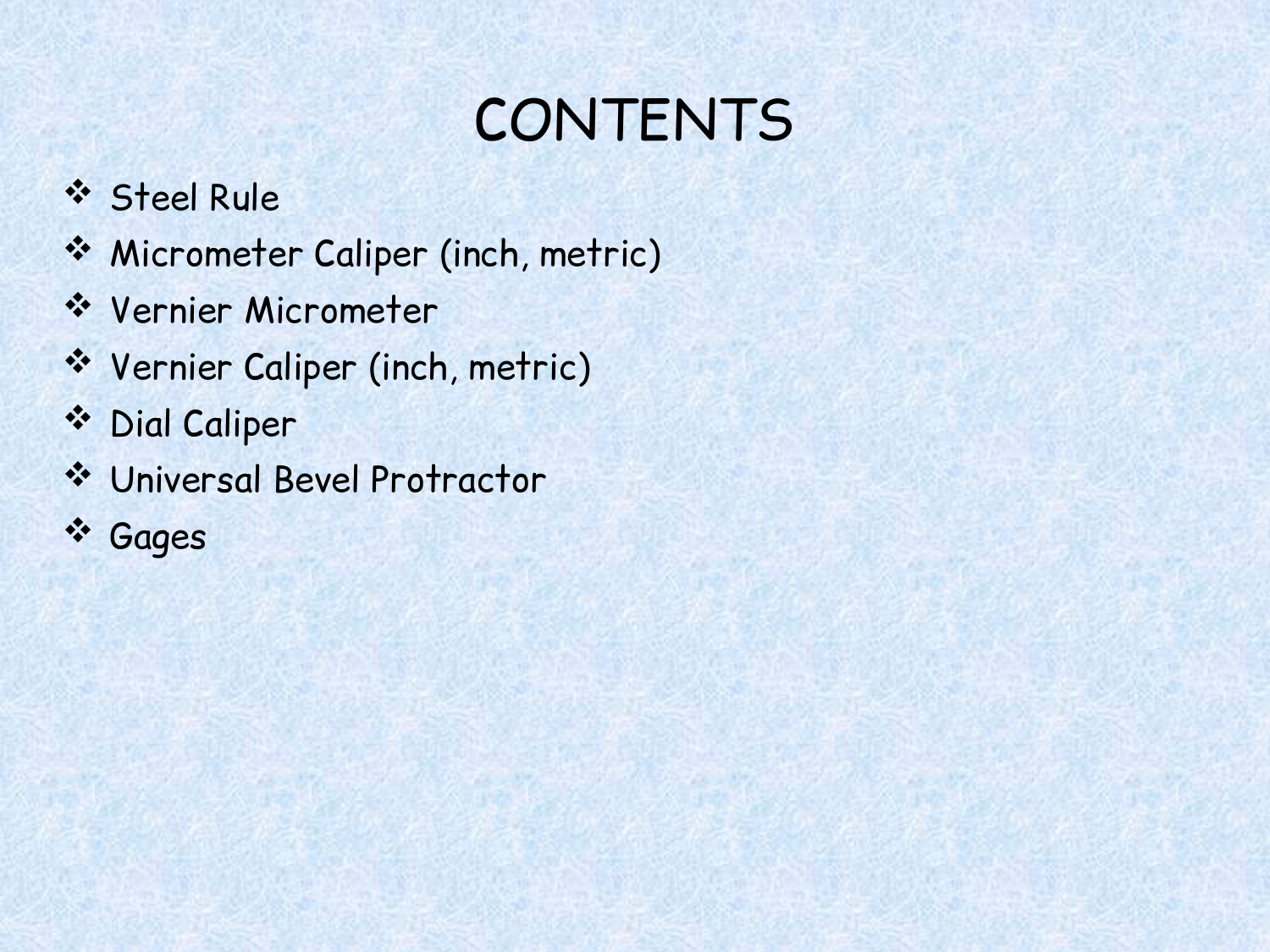

# CONTENTS
Steel Rule
Micrometer Caliper (inch, metric)
Vernier Micrometer
Vernier Caliper (inch, metric)
Dial Caliper
Universal Bevel Protractor
Gages